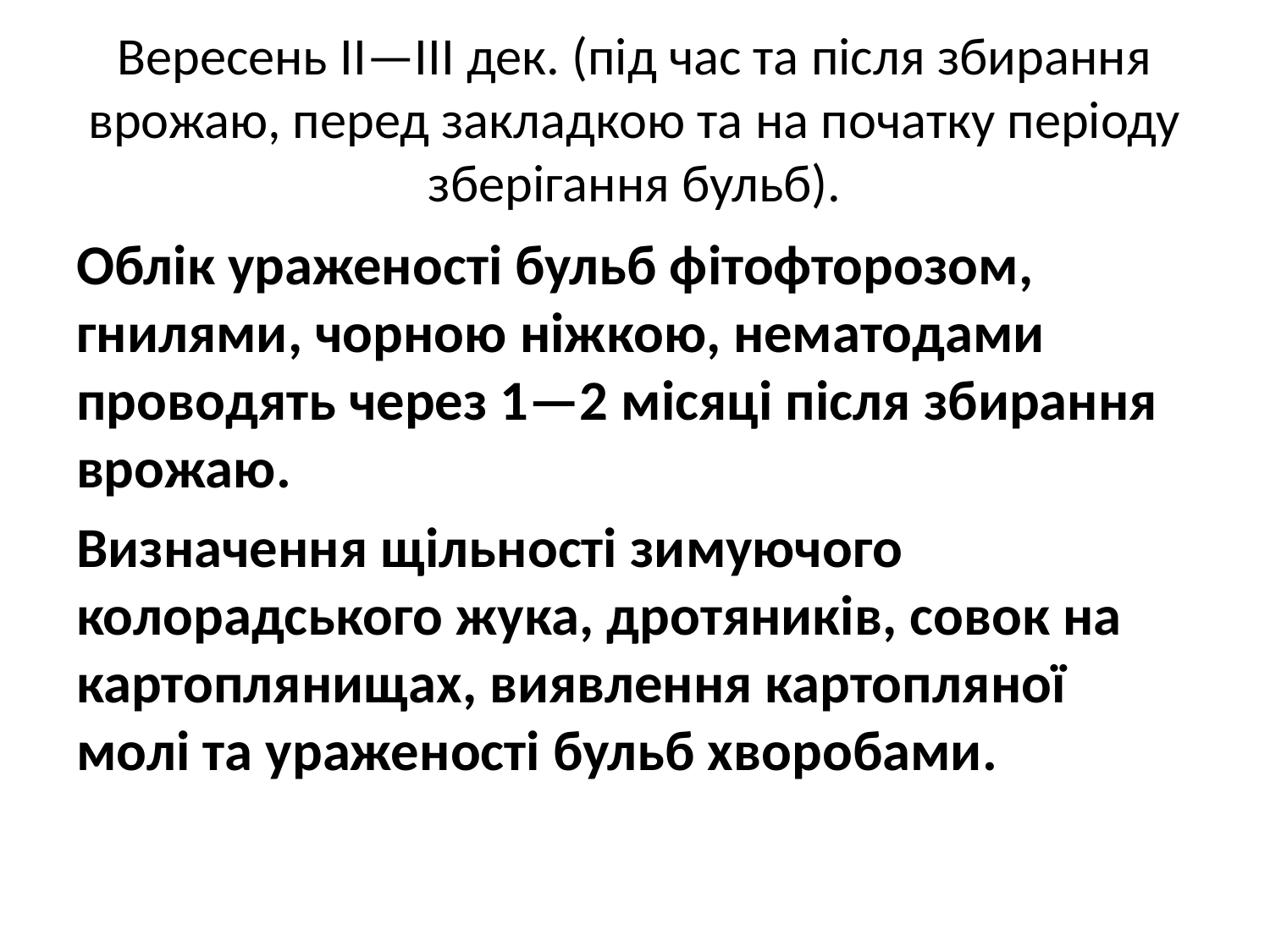

# Вересень II—III дек. (під час та після збирання врожаю, перед закладкою та на початку періоду зберігання бульб).
Облік ураженості бульб фітофторозом, гнилями, чорною ніжкою, нематодами проводять через 1—2 місяці після збирання врожаю.
Визначення щільності зимуючого колорадського жука, дротяників, совок на картоплянищах, виявлення картопляної молі та ураженості бульб хворобами.